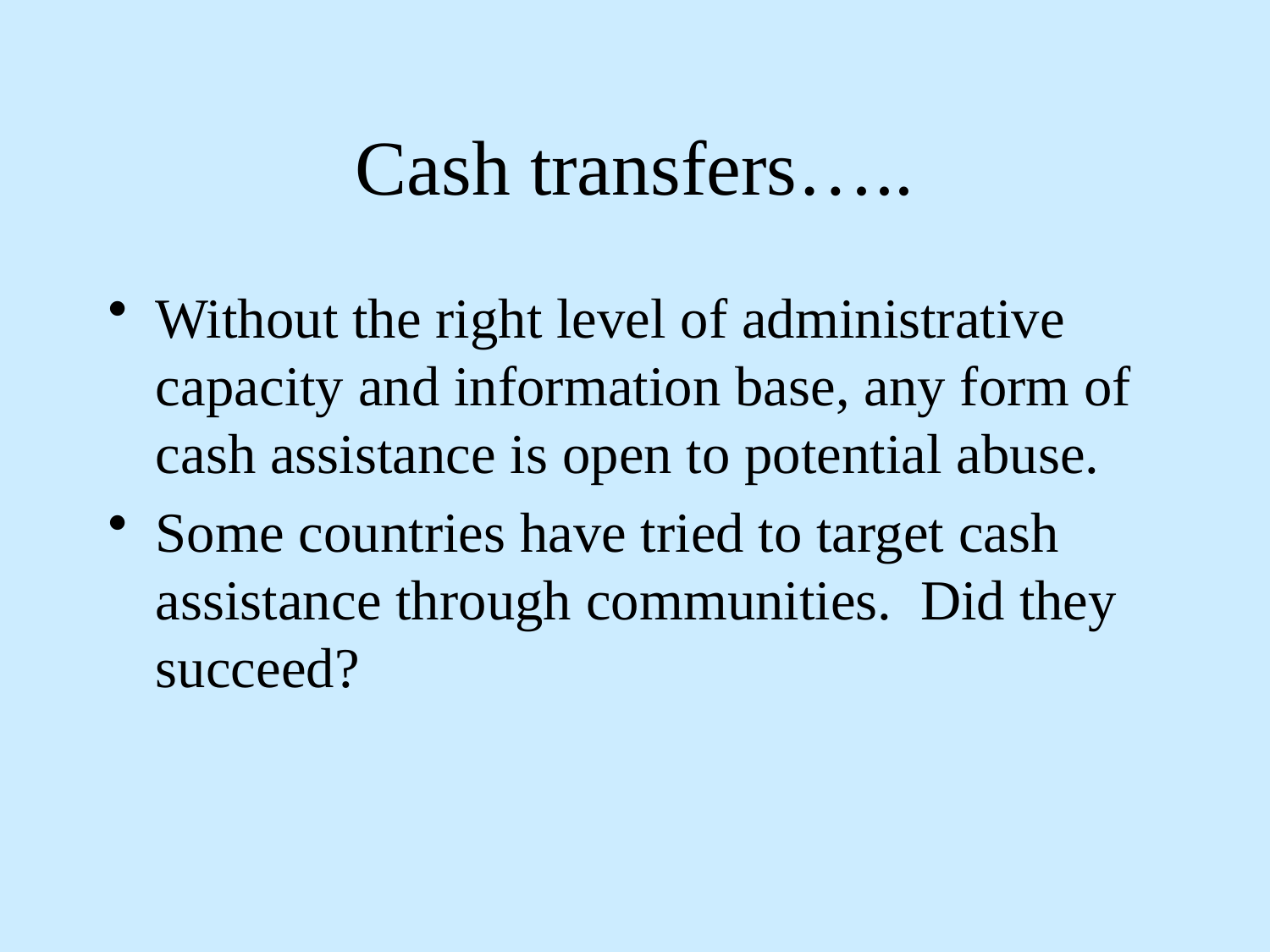

# Cash transfers…..
Without the right level of administrative capacity and information base, any form of cash assistance is open to potential abuse.
Some countries have tried to target cash assistance through communities.  Did they succeed?